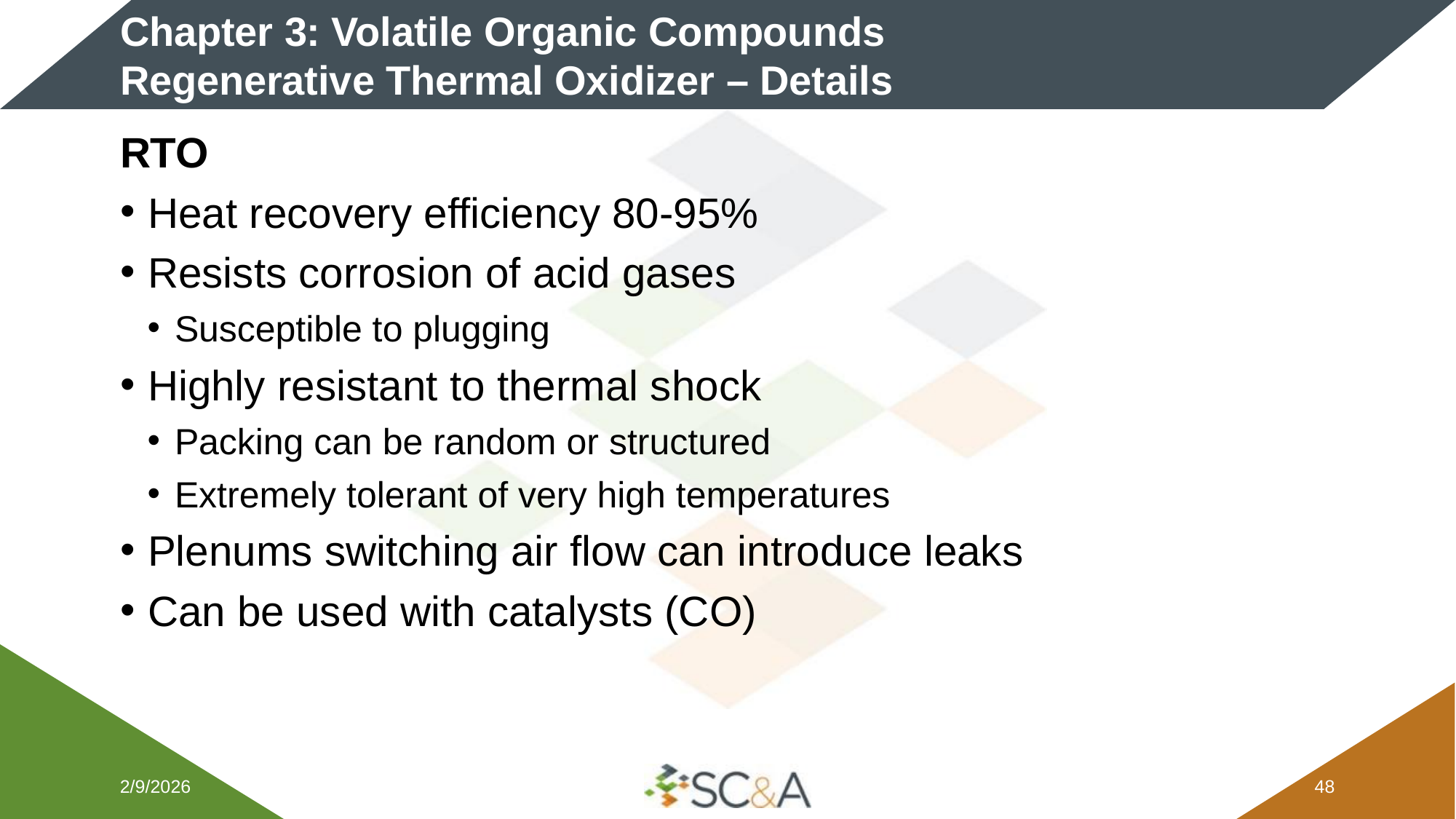

# Chapter 3: Volatile Organic Compounds Regenerative Thermal Oxidizer – Details
RTO
Heat recovery efficiency 80-95%
Resists corrosion of acid gases
Susceptible to plugging
Highly resistant to thermal shock
Packing can be random or structured
Extremely tolerant of very high temperatures
Plenums switching air flow can introduce leaks
Can be used with catalysts (CO)
2/9/2026
48